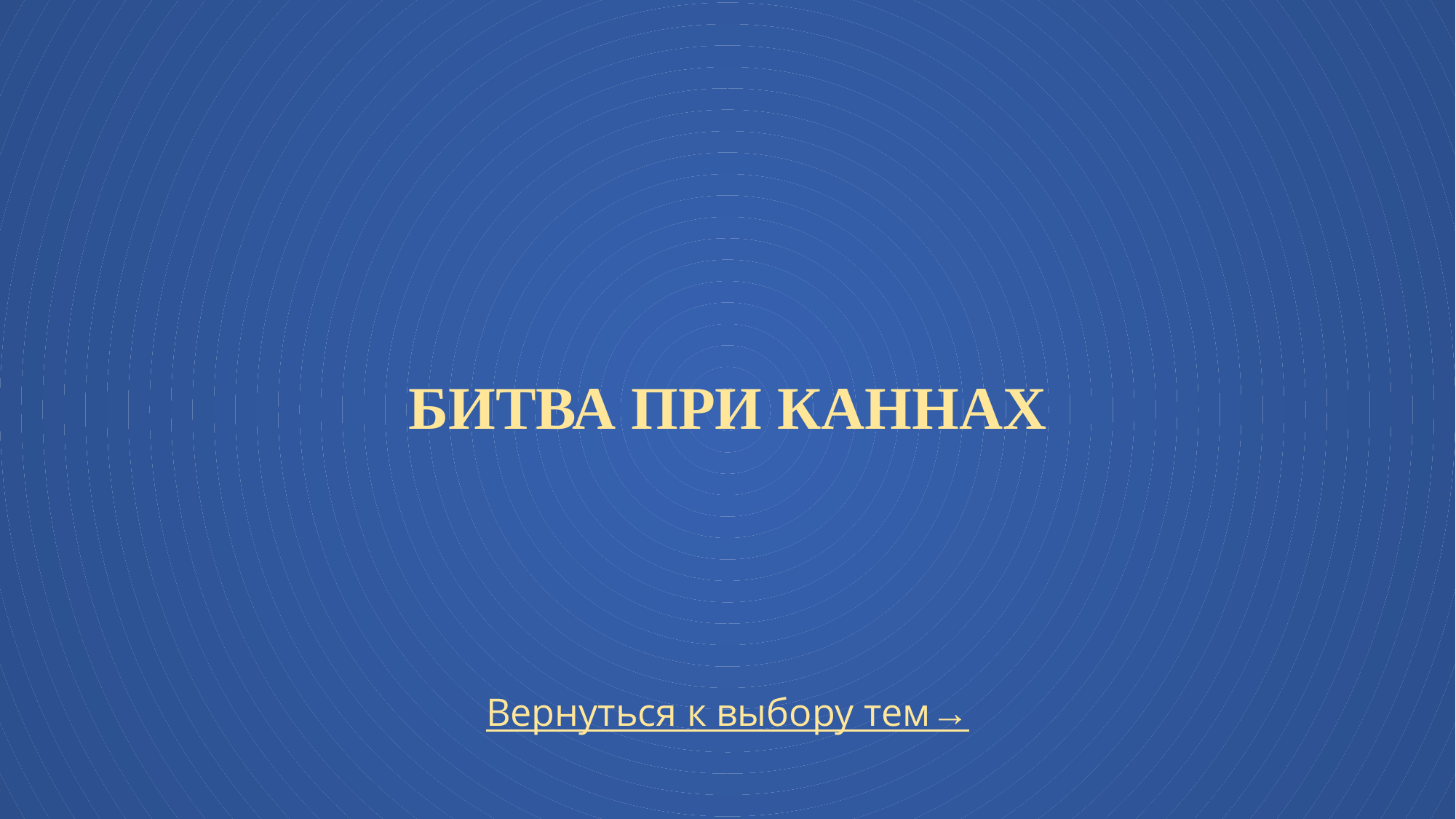

# Битва при Каннах
Вернуться к выбору тем→